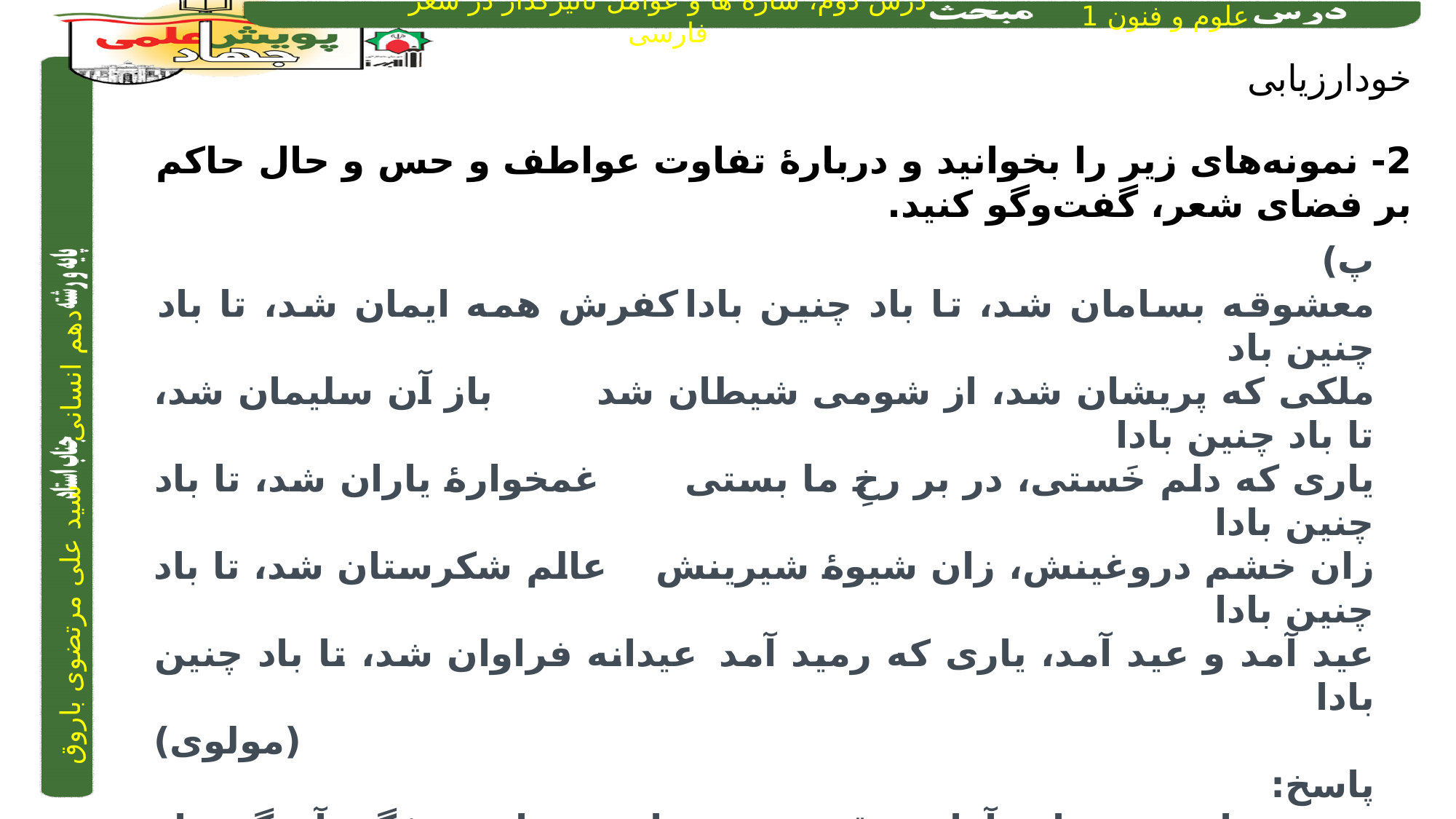

خودارزیابی
2- نمونه‌های زیر را بخوانید و دربارۀ تفاوت عواطف و حس و حال حاکم بر فضای شعر، گفت‌وگو کنید.
پ)
معشوقه بسامان شد، تا باد چنین بادا		کفرش همه ایمان شد، تا باد چنین باد
ملکی که پریشان شد، از شومی شیطان شد		باز آن سلیمان شد، تا باد چنین بادا
یاری که دلم خَستی، در بر رخِ ما بستی		غمخوارۀ یاران شد، تا باد چنین بادا
زان خشم دروغینش، زان شیوۀ شیرینش		عالم شکرستان شد، تا باد چنین بادا
عید آمد و عید آمد، یاری که رمید آمد		عیدانه فراوان شد، تا باد چنین بادا
 (مولوی)
پاسخ:
هر مصراع به دو پاره آوایی تقسیم شده است و این ویژگی آهنگ شاد و طرب انگیزی ایجاد کرده‌است. فضای حاکم بر شعر به سبب محتوای عرفانی و وصال معشوق حقیقی، شاد است و شور و شوق گوینده را به خواننده منتقل می‌کند